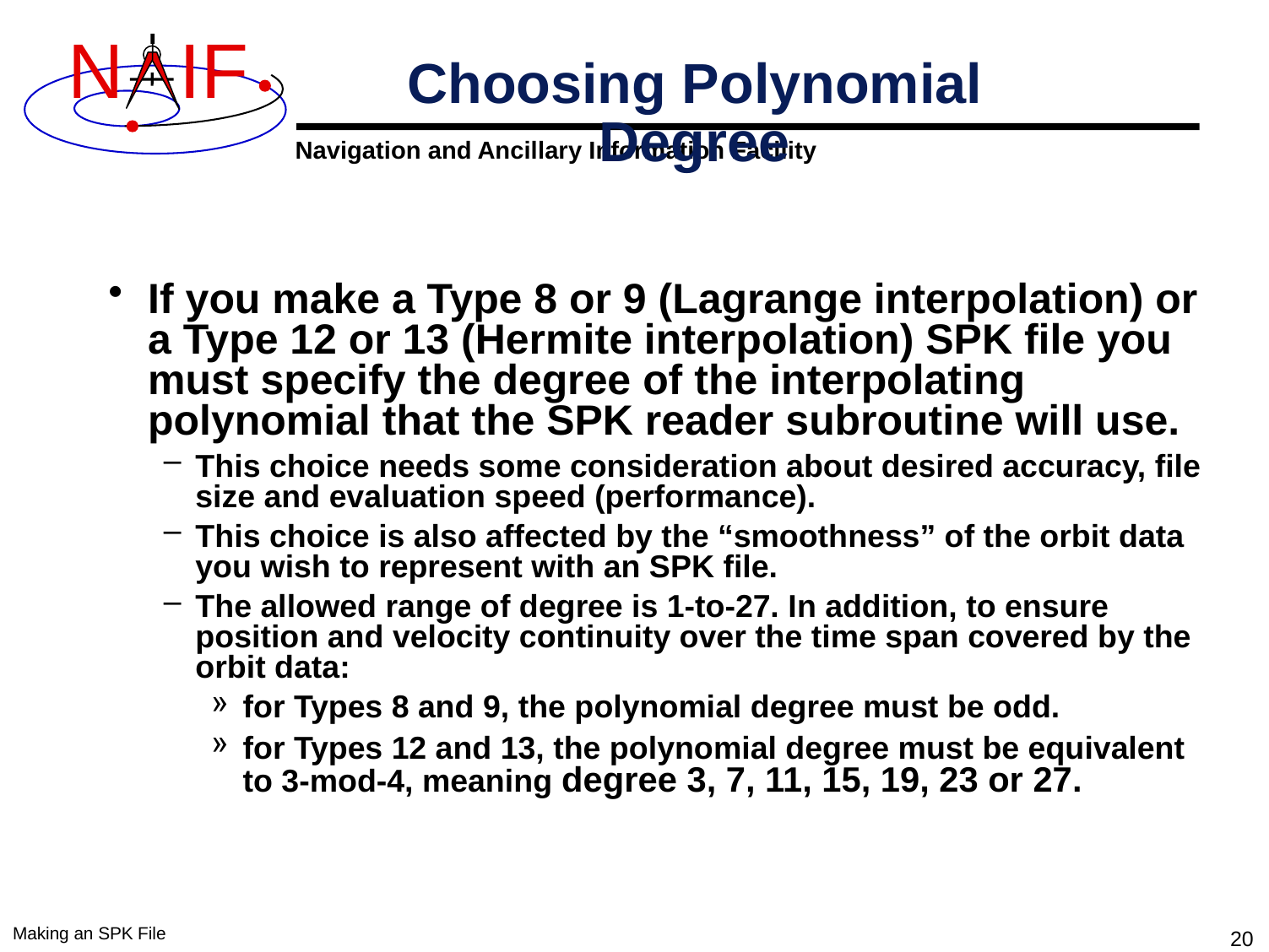

# Choosing Polynomial Degree
If you make a Type 8 or 9 (Lagrange interpolation) or a Type 12 or 13 (Hermite interpolation) SPK file you must specify the degree of the interpolating polynomial that the SPK reader subroutine will use.
This choice needs some consideration about desired accuracy, file size and evaluation speed (performance).
This choice is also affected by the “smoothness” of the orbit data you wish to represent with an SPK file.
The allowed range of degree is 1-to-27. In addition, to ensure position and velocity continuity over the time span covered by the orbit data:
for Types 8 and 9, the polynomial degree must be odd.
for Types 12 and 13, the polynomial degree must be equivalent to 3-mod-4, meaning degree 3, 7, 11, 15, 19, 23 or 27.
Making an SPK File
20